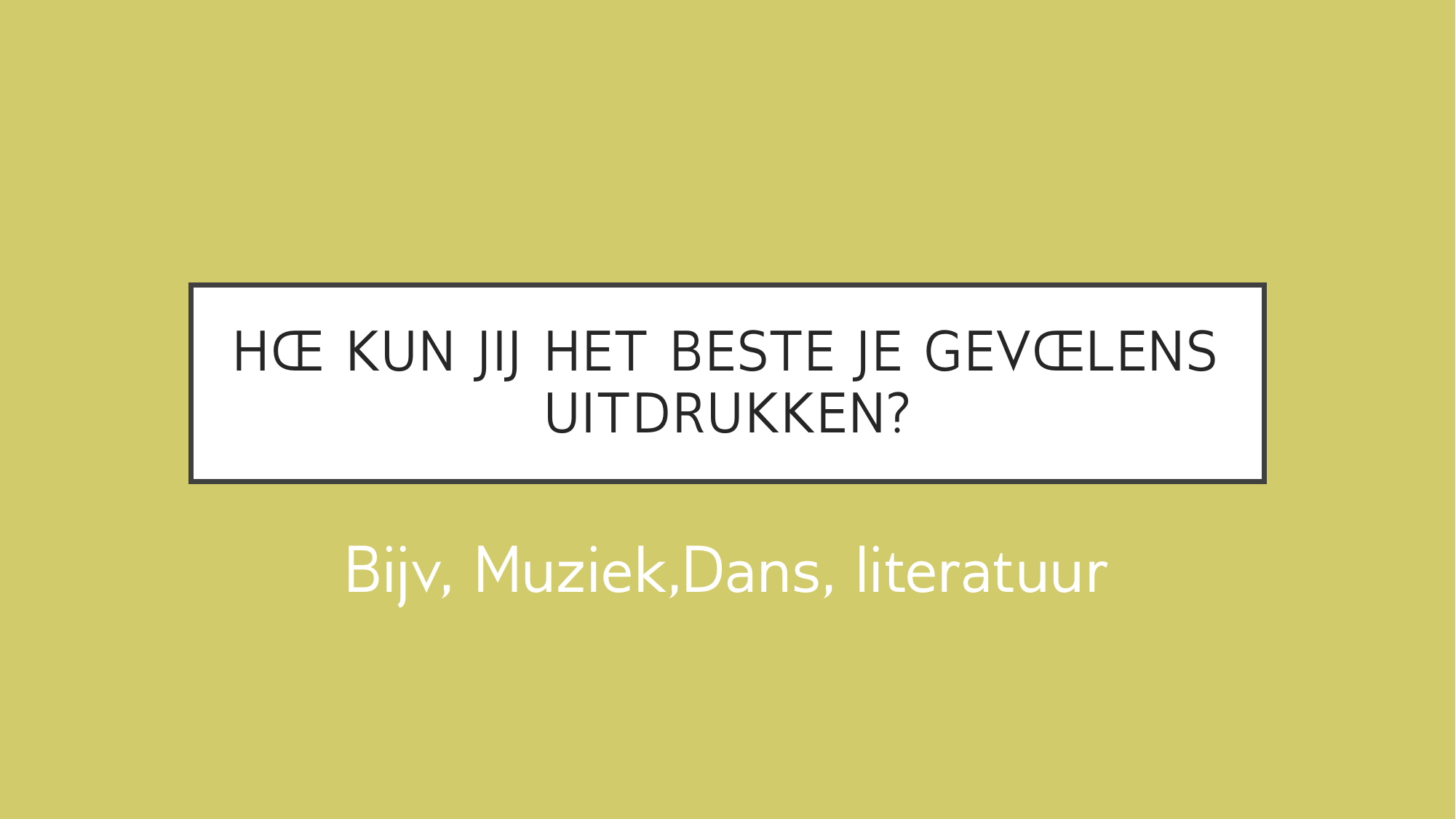

# Hoe kun jij het beste je gevoelens uitdrukken?
Bijv, Muziek,Dans, literatuur